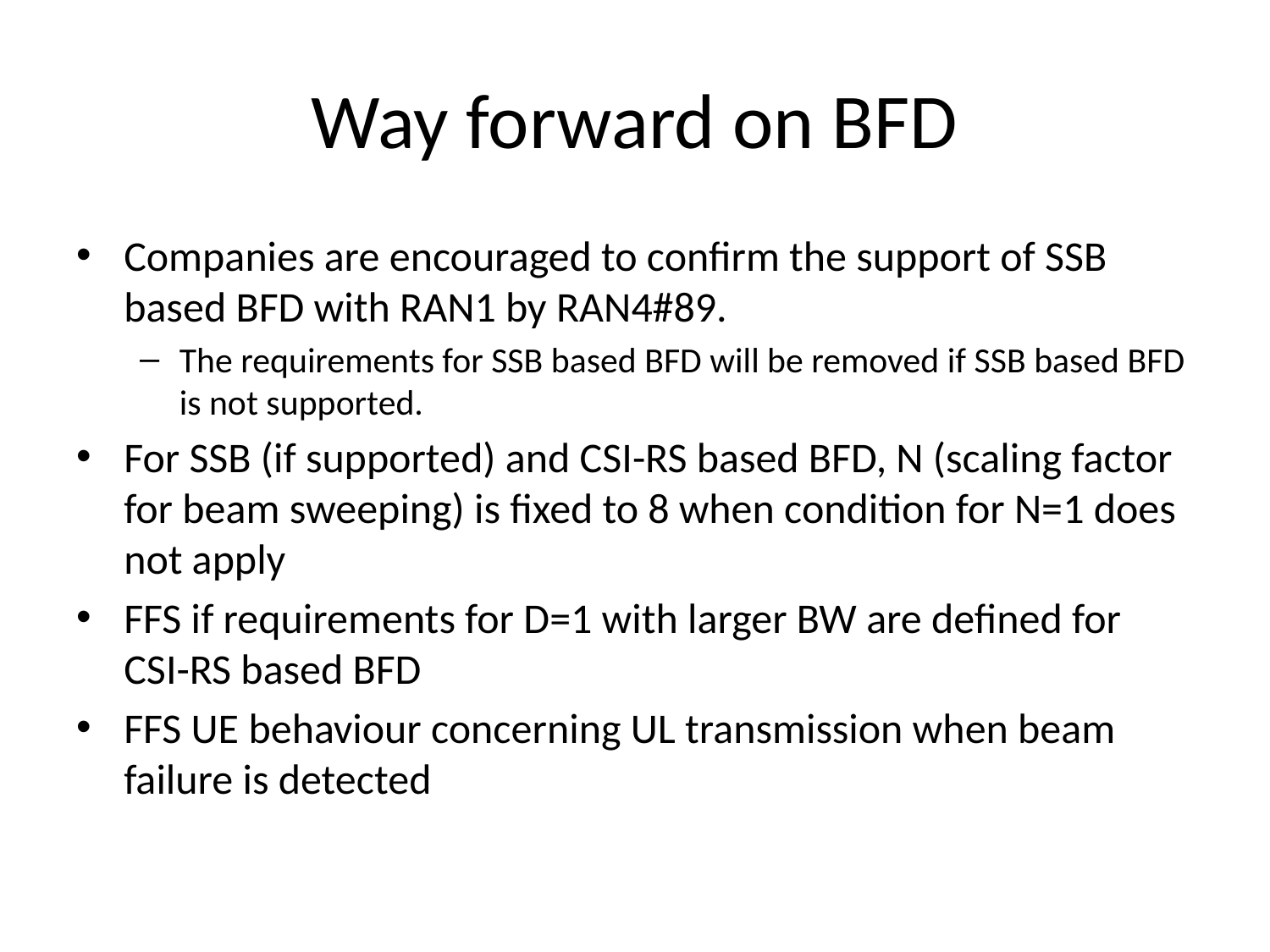

# Way forward on BFD
Companies are encouraged to confirm the support of SSB based BFD with RAN1 by RAN4#89.
The requirements for SSB based BFD will be removed if SSB based BFD is not supported.
For SSB (if supported) and CSI-RS based BFD, N (scaling factor for beam sweeping) is fixed to 8 when condition for N=1 does not apply
FFS if requirements for D=1 with larger BW are defined for CSI-RS based BFD
FFS UE behaviour concerning UL transmission when beam failure is detected